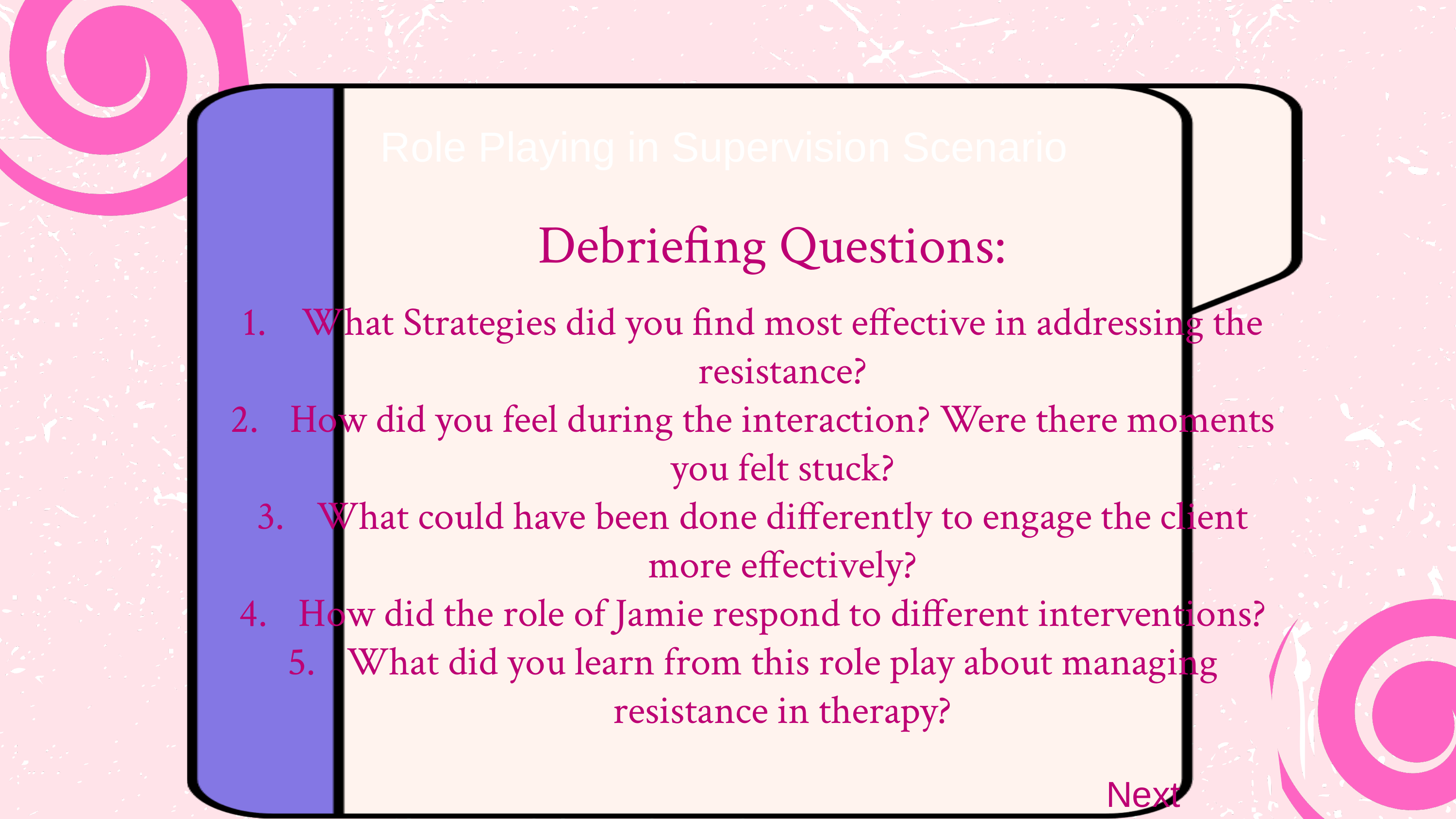

Role Playing in Supervision Scenario
Debriefing Questions:

What Strategies did you find most effective in addressing the resistance?
How did you feel during the interaction? Were there moments you felt stuck?
What could have been done differently to engage the client more effectively?
How did the role of Jamie respond to different interventions?
What did you learn from this role play about managing resistance in therapy?

Next